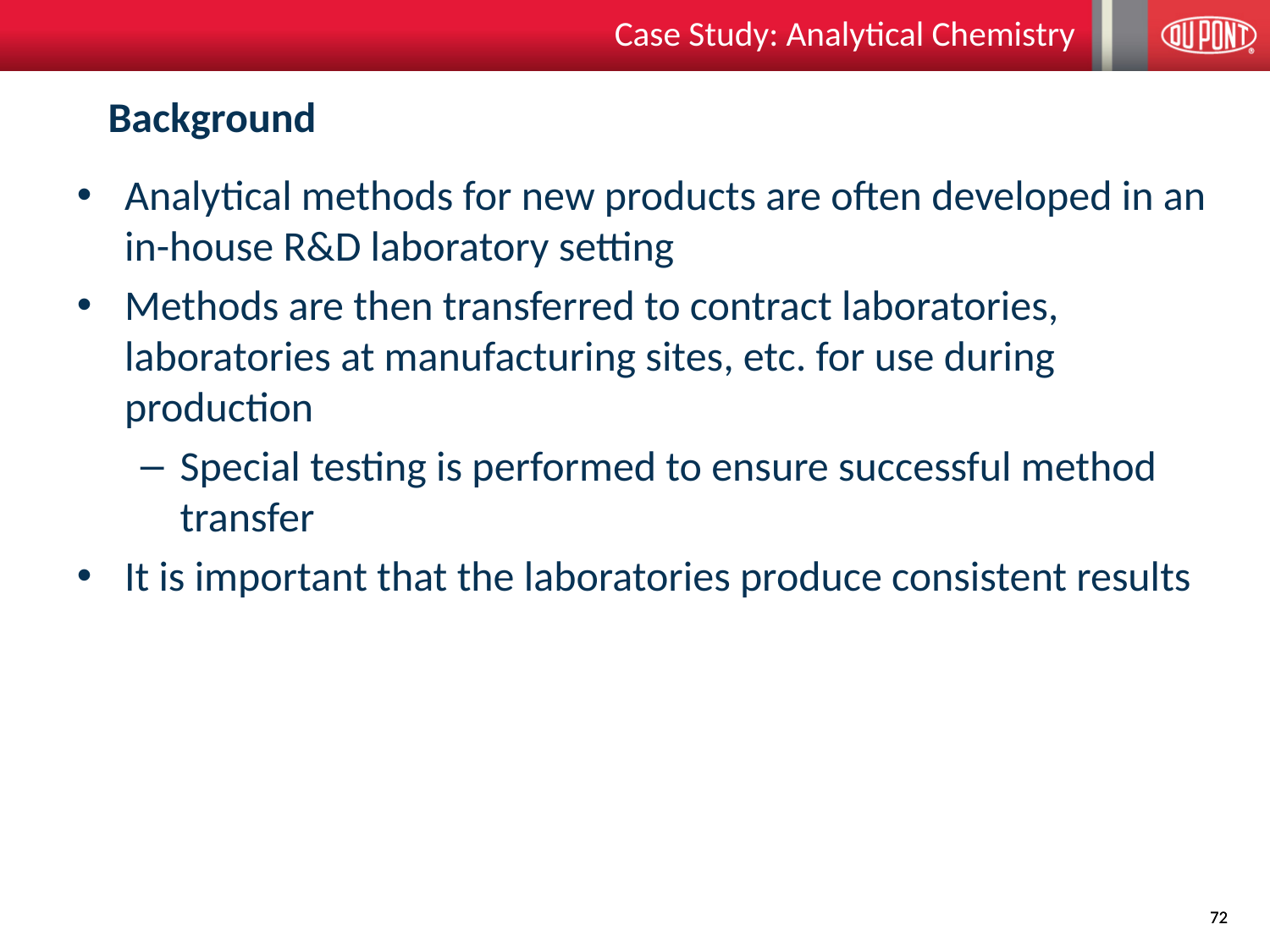

Case Study: Analytical Chemistry
# Background
Analytical methods for new products are often developed in an in-house R&D laboratory setting
Methods are then transferred to contract laboratories, laboratories at manufacturing sites, etc. for use during production
Special testing is performed to ensure successful method transfer
It is important that the laboratories produce consistent results